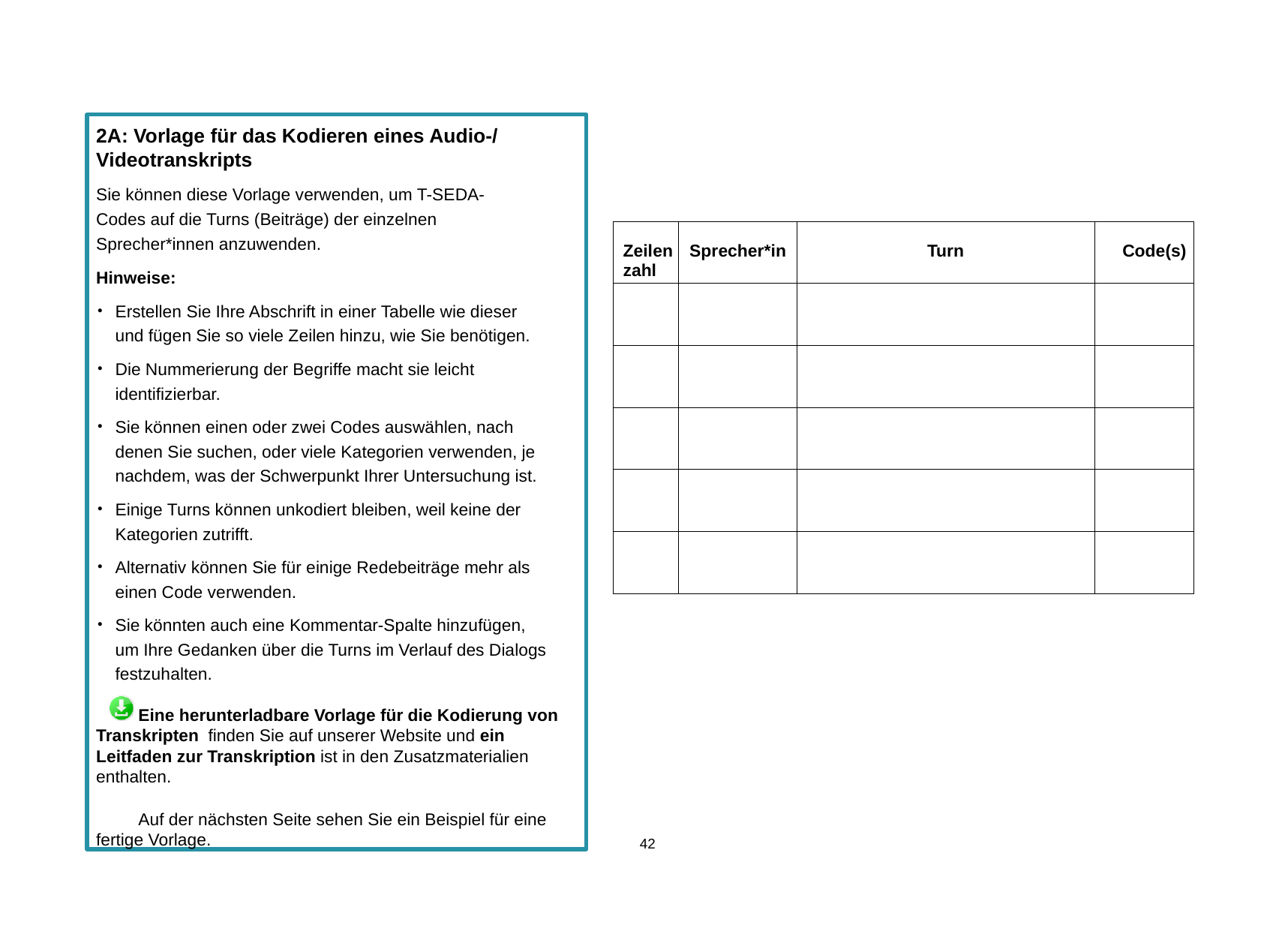

2A: Vorlage für das Kodieren eines Audio-/ Videotranskripts
Sie können diese Vorlage verwenden, um T-SEDA-Codes auf die Turns (Beiträge) der einzelnen Sprecher*innen anzuwenden.
Hinweise:
Erstellen Sie Ihre Abschrift in einer Tabelle wie dieser und fügen Sie so viele Zeilen hinzu, wie Sie benötigen.
Die Nummerierung der Begriffe macht sie leicht identifizierbar.
Sie können einen oder zwei Codes auswählen, nach denen Sie suchen, oder viele Kategorien verwenden, je nachdem, was der Schwerpunkt Ihrer Untersuchung ist.
Einige Turns können unkodiert bleiben, weil keine der Kategorien zutrifft.
Alternativ können Sie für einige Redebeiträge mehr als einen Code verwenden.
Sie könnten auch eine Kommentar-Spalte hinzufügen, um Ihre Gedanken über die Turns im Verlauf des Dialogs festzuhalten.

Eine herunterladbare Vorlage für die Kodierung von Transkripten  finden Sie auf unserer Website und ein Leitfaden zur Transkription ist in den Zusatzmaterialien enthalten.

Auf der nächsten Seite sehen Sie ein Beispiel für eine fertige Vorlage.
| Zeilenzahl | Sprecher\*in | Turn | Code(s) |
| --- | --- | --- | --- |
|  |  |  |  |
|  |  |  |  |
|  |  |  |  |
|  |  |  |  |
|  |  |  |  |

42